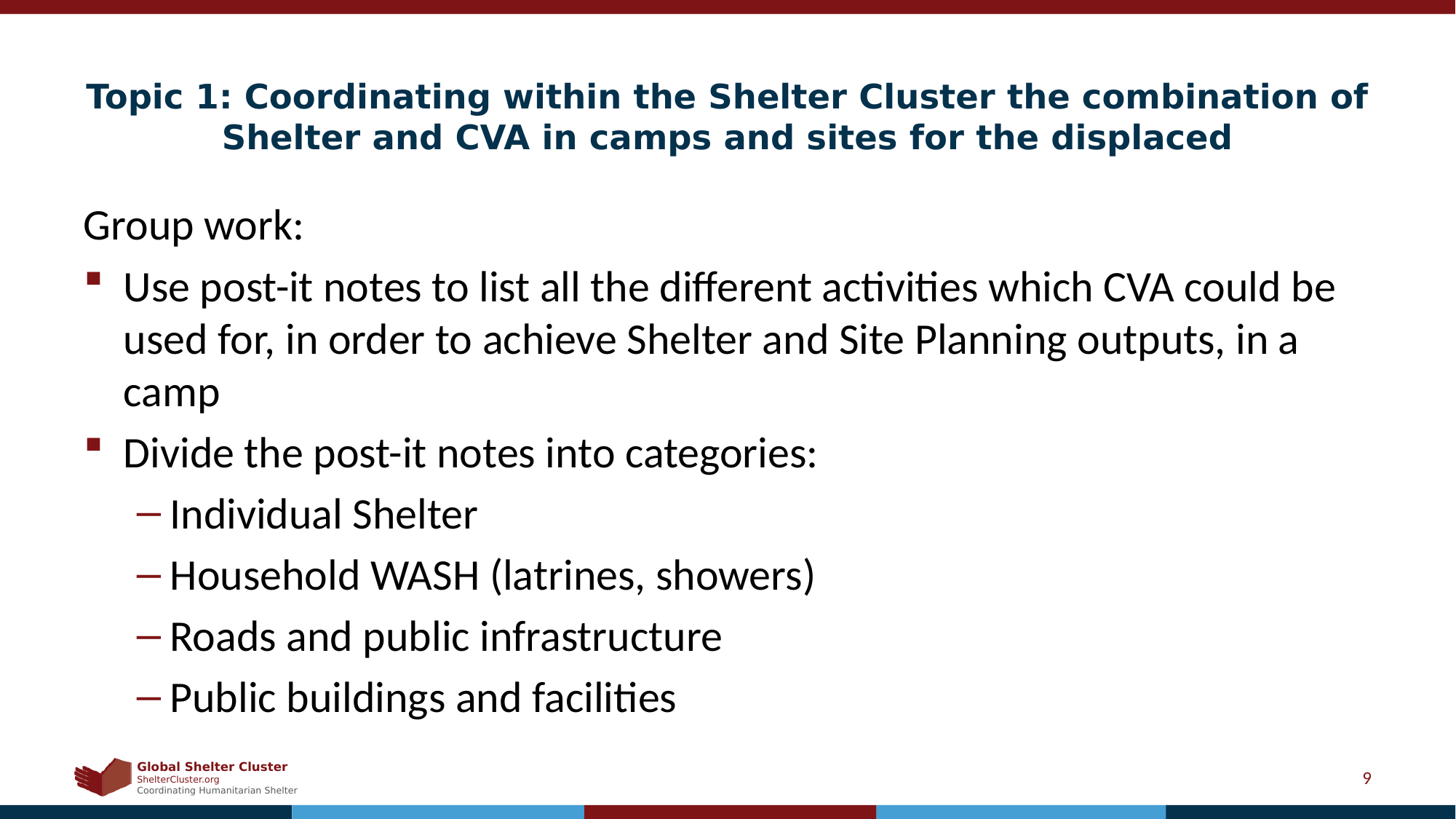

# Topic 1: Coordinating within the Shelter Cluster the combination of Shelter and CVA in camps and sites for the displaced
Group work:
Use post-it notes to list all the different activities which CVA could be used for, in order to achieve Shelter and Site Planning outputs, in a camp
Divide the post-it notes into categories:
Individual Shelter
Household WASH (latrines, showers)
Roads and public infrastructure
Public buildings and facilities
9